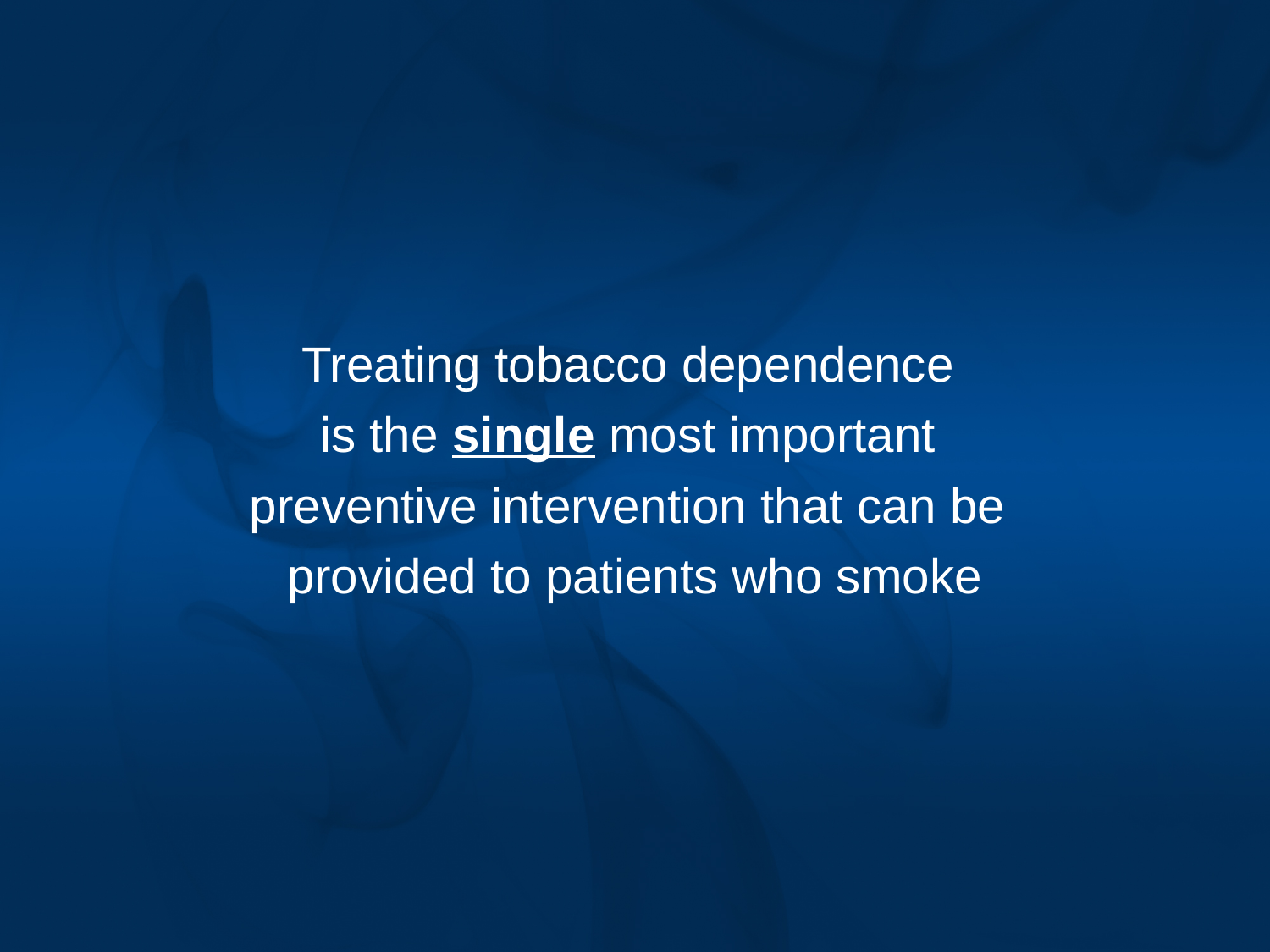

Treating tobacco dependence ​
is the single most important ​
preventive intervention that can be
provided to patients who smoke